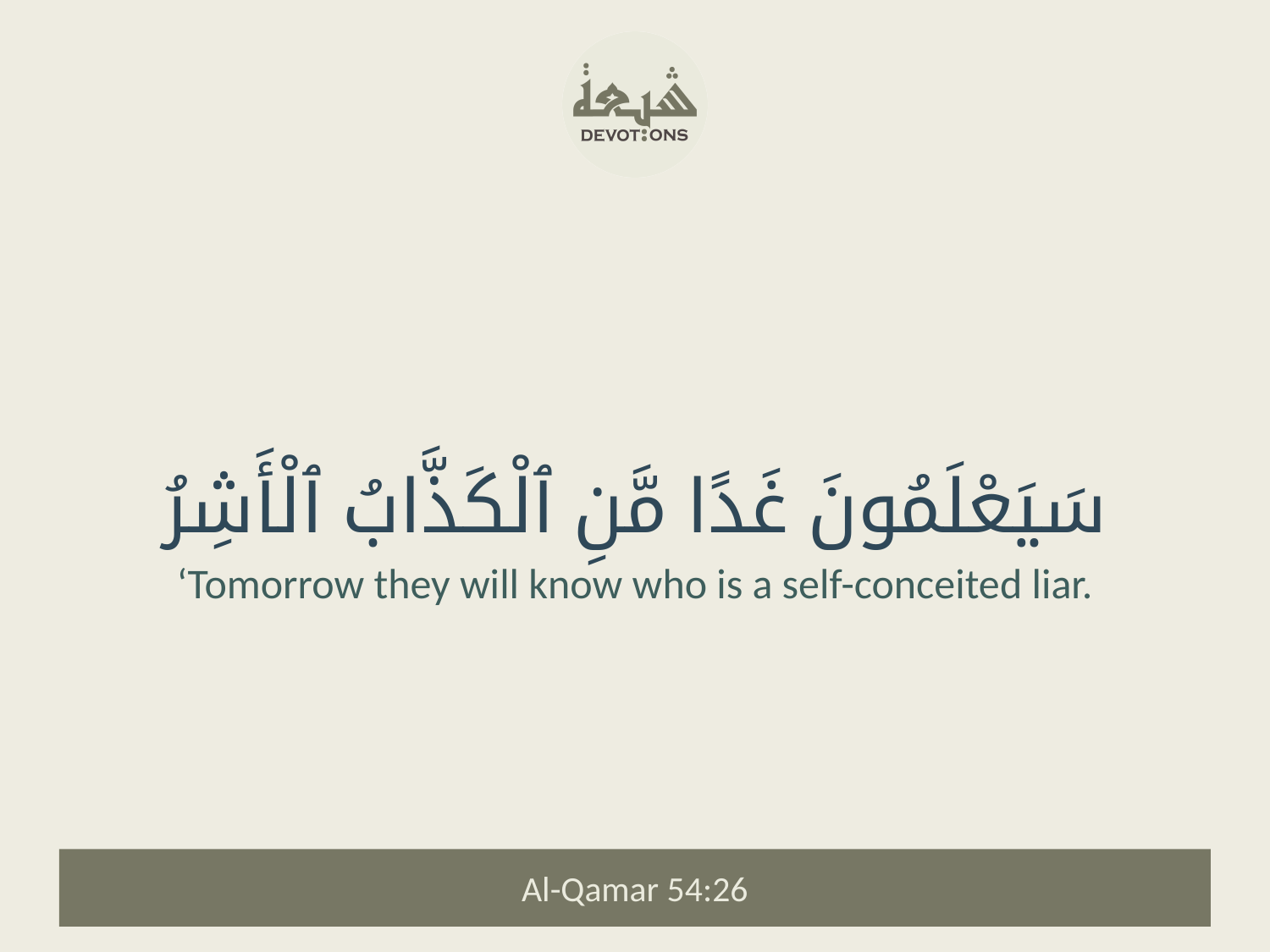

سَيَعْلَمُونَ غَدًا مَّنِ ٱلْكَذَّابُ ٱلْأَشِرُ
‘Tomorrow they will know who is a self-conceited liar.
Al-Qamar 54:26